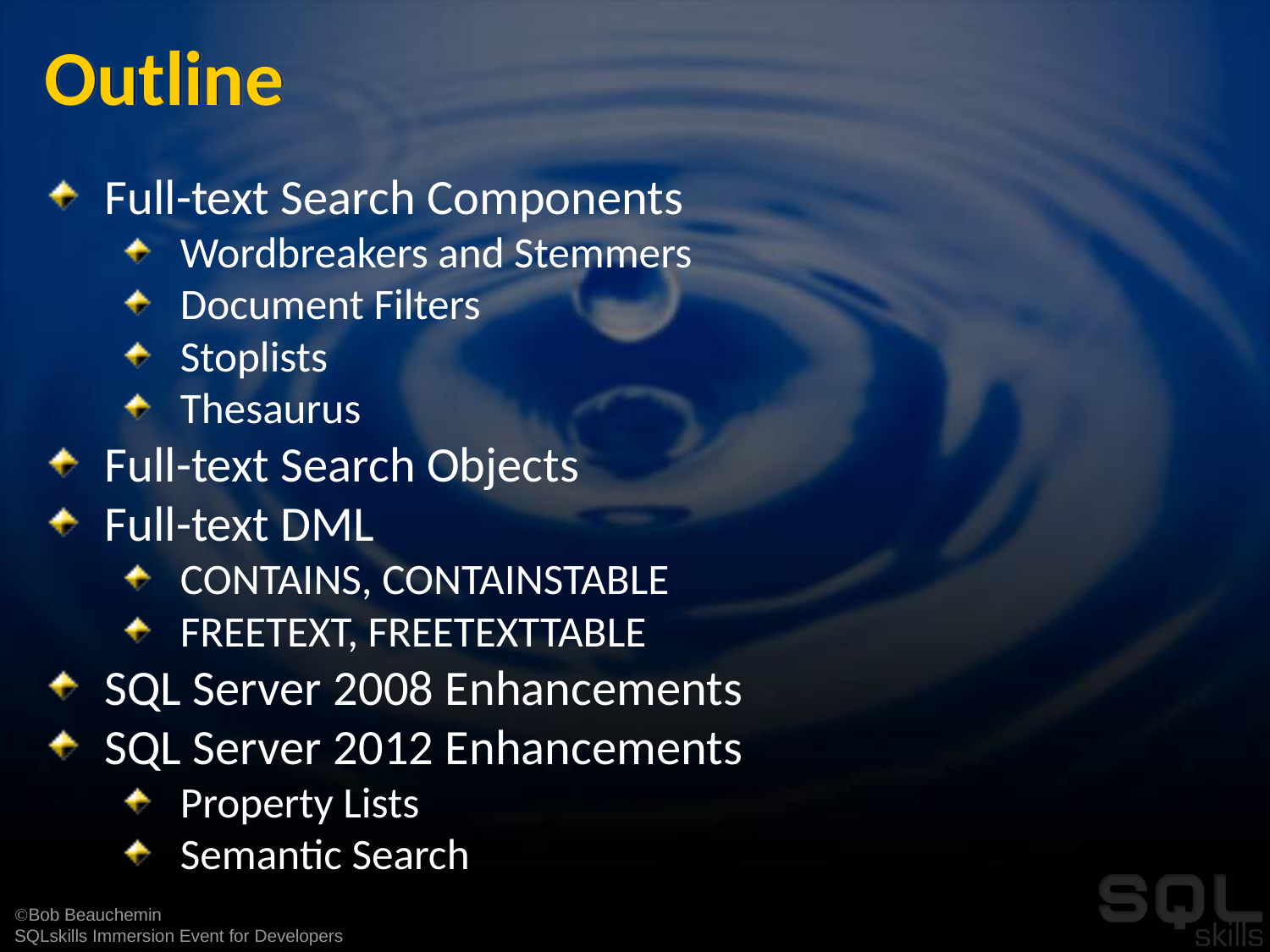

# Outline
Full-text Search Components
Wordbreakers and Stemmers
Document Filters
Stoplists
Thesaurus
Full-text Search Objects
Full-text DML
CONTAINS, CONTAINSTABLE
FREETEXT, FREETEXTTABLE
SQL Server 2008 Enhancements
SQL Server 2012 Enhancements
Property Lists
Semantic Search